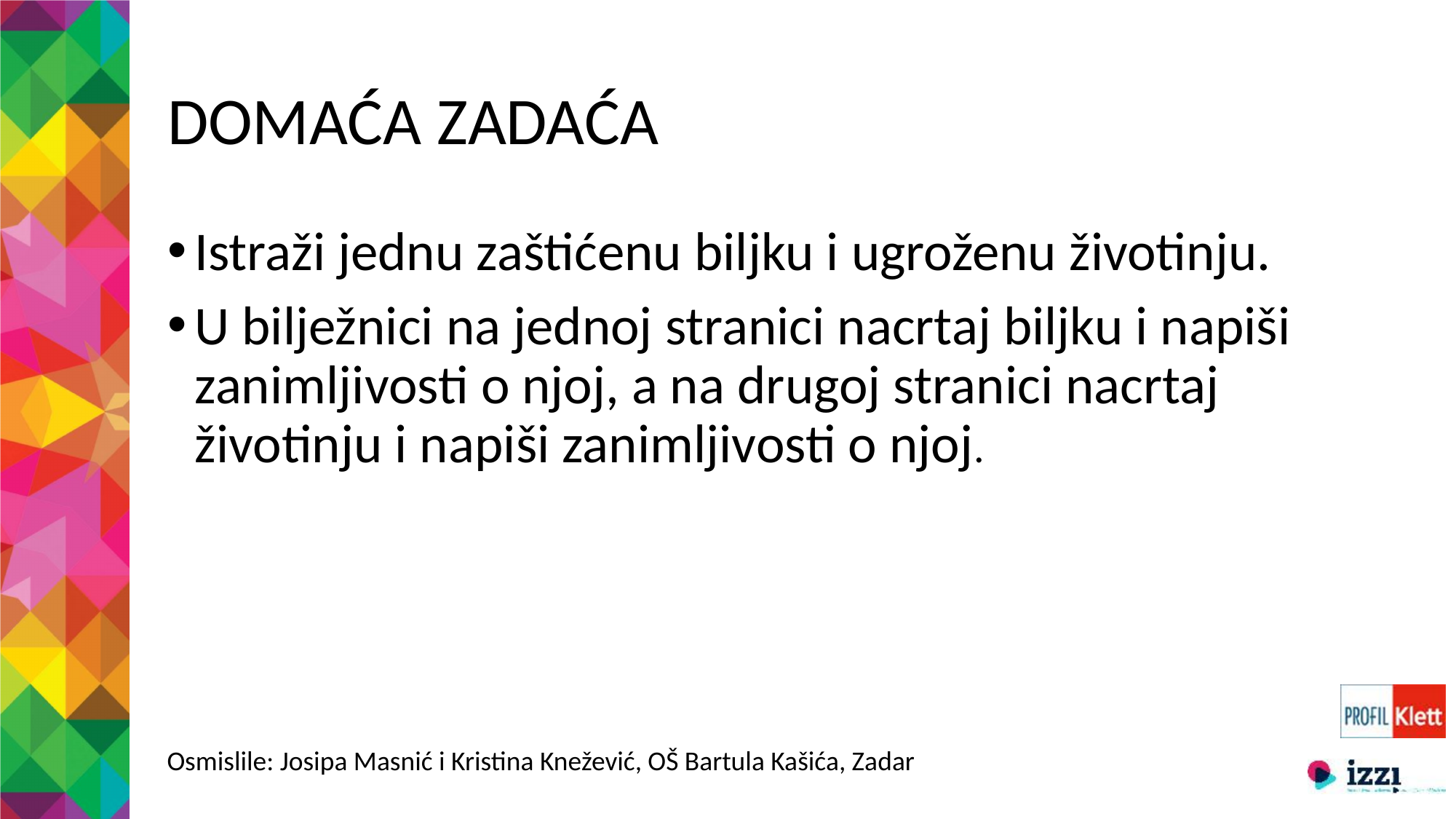

# DOMAĆA ZADAĆA
Istraži jednu zaštićenu biljku i ugroženu životinju.
U bilježnici na jednoj stranici nacrtaj biljku i napiši zanimljivosti o njoj, a na drugoj stranici nacrtaj životinju i napiši zanimljivosti o njoj.
Osmislile: Josipa Masnić i Kristina Knežević, OŠ Bartula Kašića, Zadar